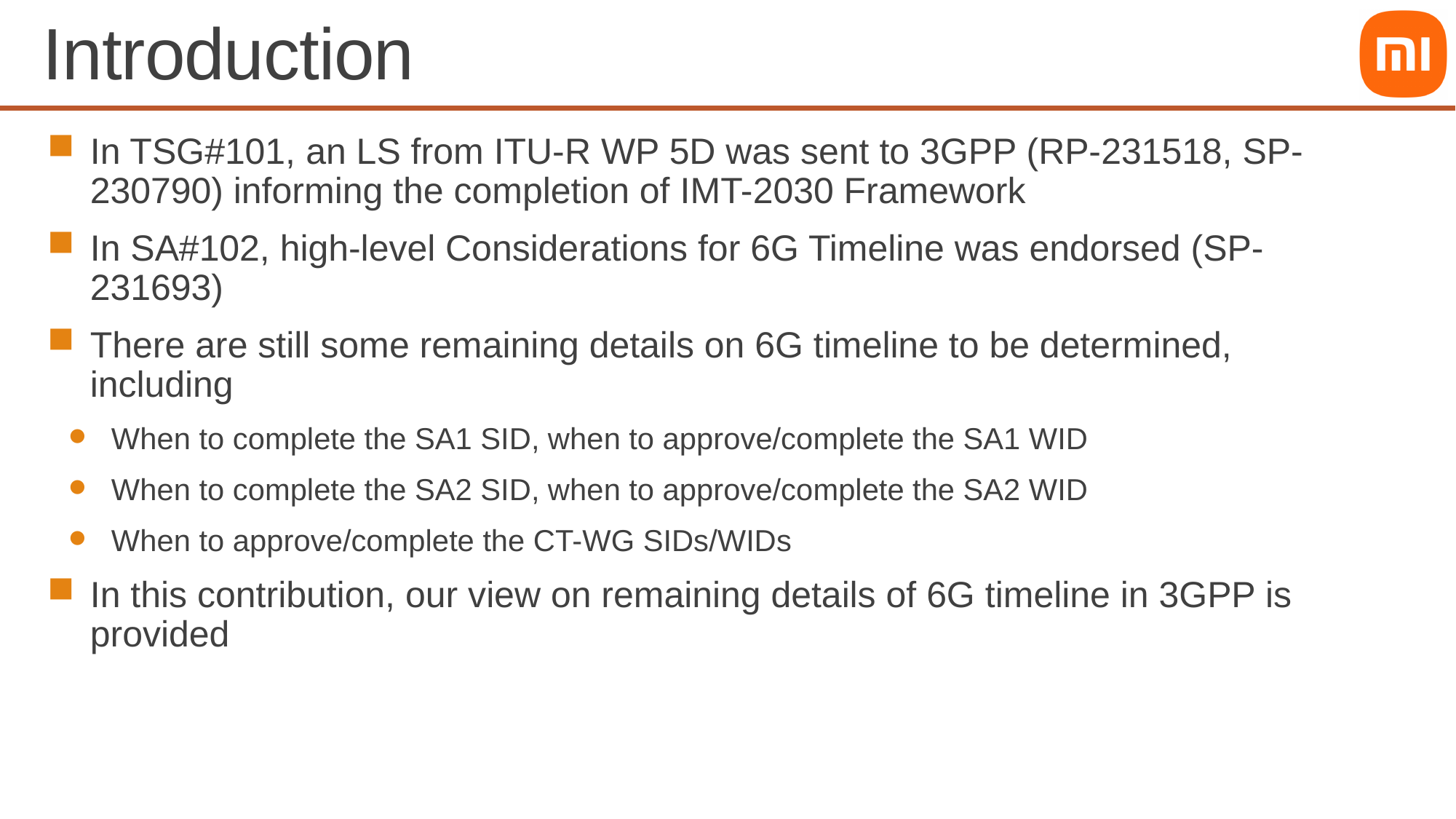

# Introduction
In TSG#101, an LS from ITU-R WP 5D was sent to 3GPP (RP-231518, SP-230790) informing the completion of IMT-2030 Framework
In SA#102, high-level Considerations for 6G Timeline was endorsed (SP-231693)
There are still some remaining details on 6G timeline to be determined, including
When to complete the SA1 SID, when to approve/complete the SA1 WID
When to complete the SA2 SID, when to approve/complete the SA2 WID
When to approve/complete the CT-WG SIDs/WIDs
In this contribution, our view on remaining details of 6G timeline in 3GPP is provided